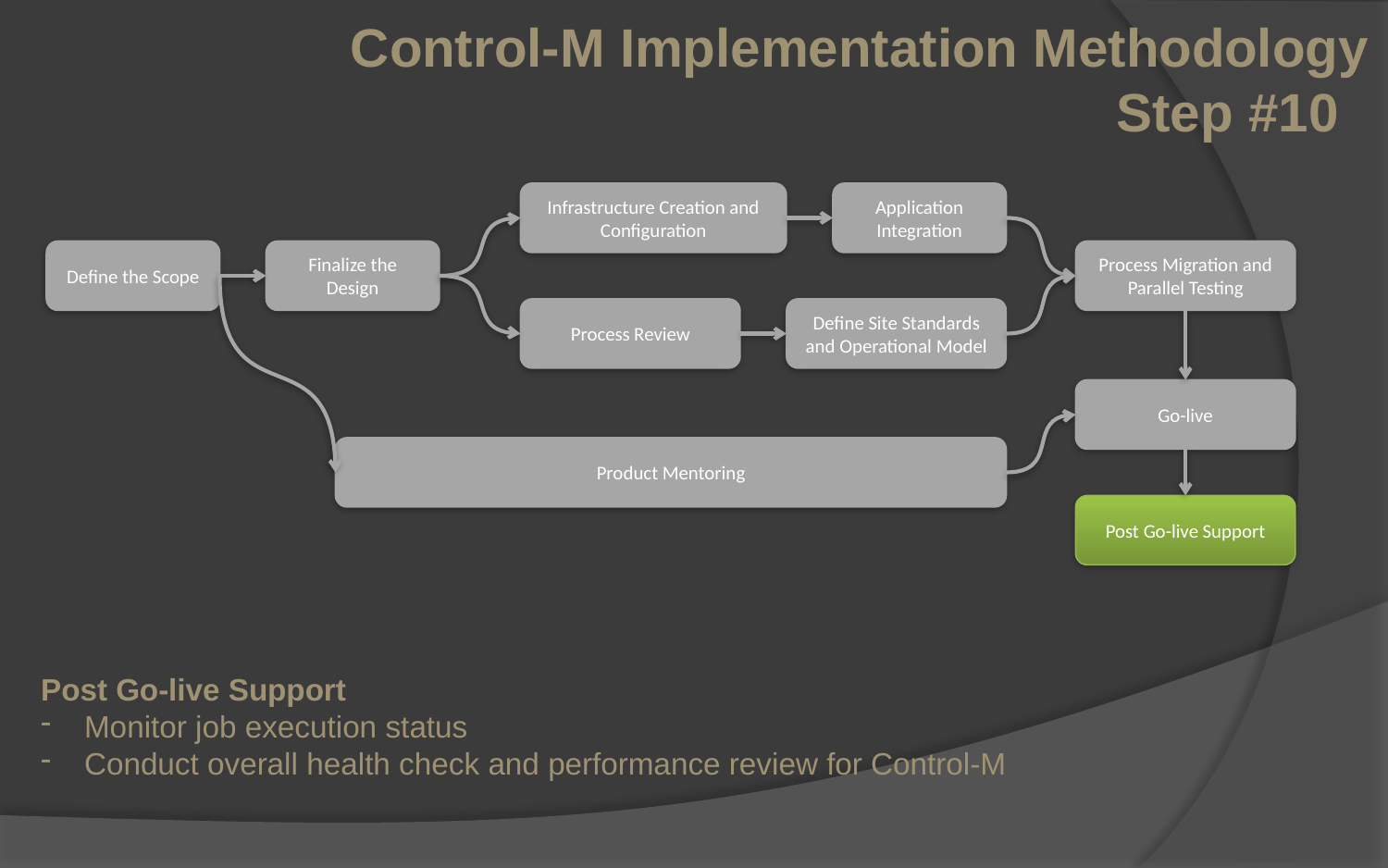

Control-M Implementation Methodology
Step #10
Infrastructure Creation and Configuration
Application Integration
Define the Scope
Finalize the Design
Process Migration and Parallel Testing
Process Review
Define Site Standards and Operational Model
Go-live
Product Mentoring
Post Go-live Support
Post Go-live Support
Monitor job execution status
Conduct overall health check and performance review for Control-M